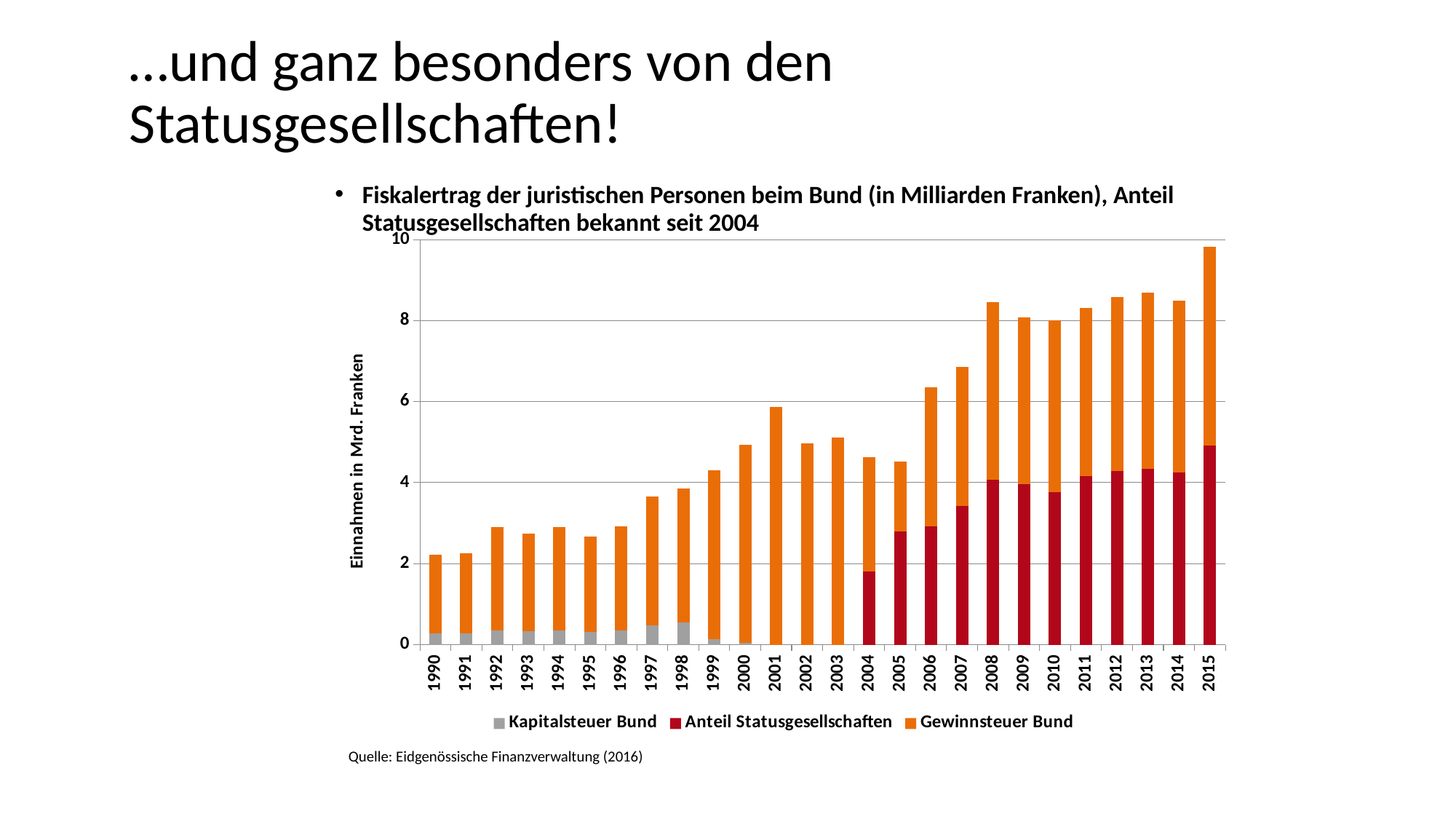

# …und ganz besonders von den Statusgesellschaften!
Fiskalertrag der juristischen Personen beim Bund (in Milliarden Franken), Anteil Statusgesellschaften bekannt seit 2004

[unsupported chart]

Quelle: Eidgenössische Finanzverwaltung (2016)